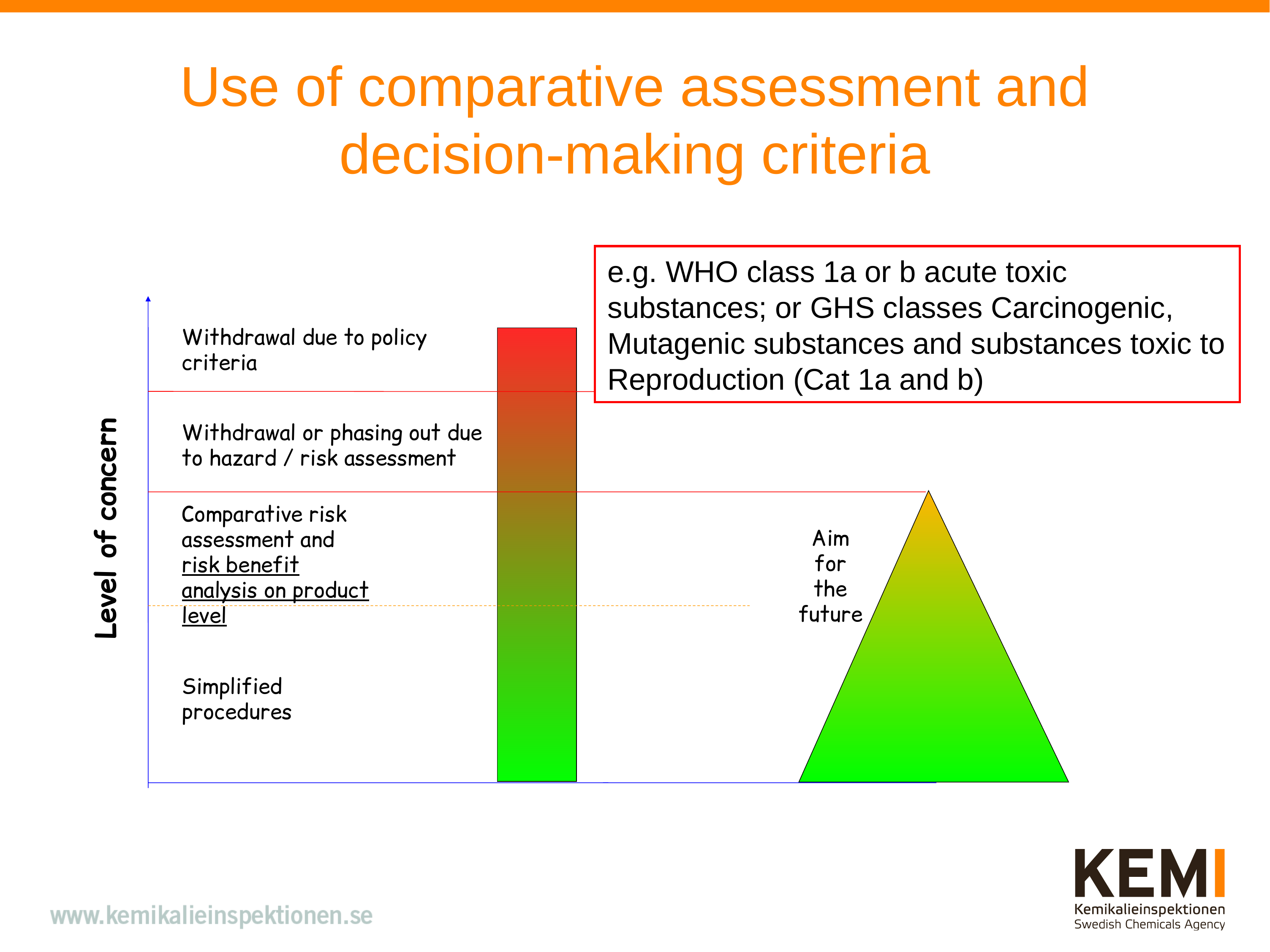

# Use of comparative assessment and decision-making criteria
e.g. WHO class 1a or b acute toxic substances; or GHS classes Carcinogenic, Mutagenic substances and substances toxic to Reproduction (Cat 1a and b)

Withdrawal due to policy criteria

Level of concern

Withdrawal or phasing out due to hazard / risk assessment

Comparative risk assessment and risk benefit analysis on product level

Aim for the future

Simplified procedures